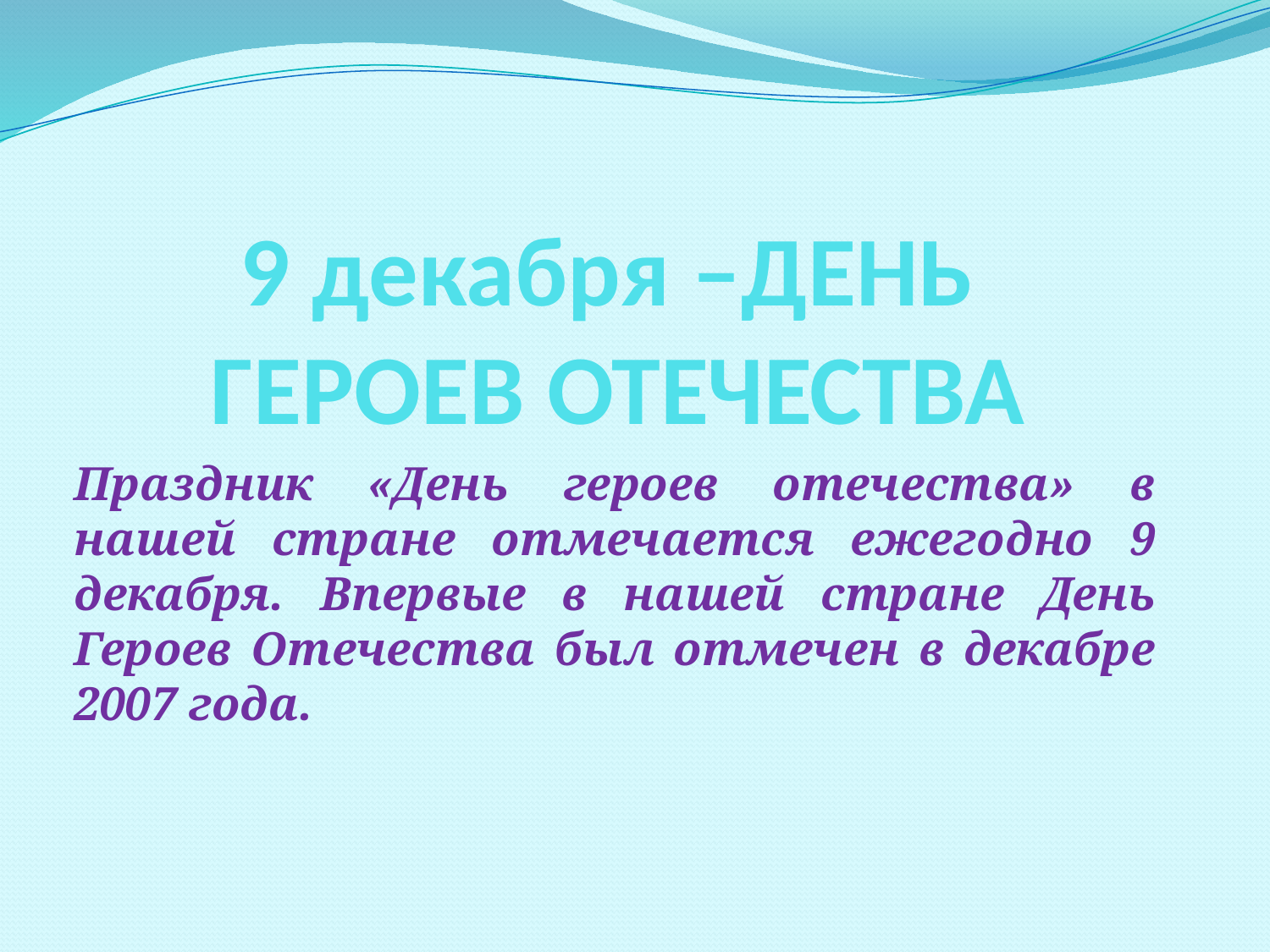

# 9 декабря –ДЕНЬ ГЕРОЕВ ОТЕЧЕСТВА
Праздник «День героев отечества» в нашей стране отмечается ежегодно 9 декабря. Впервые в нашей стране День Героев Отечества был отмечен в декабре 2007 года.